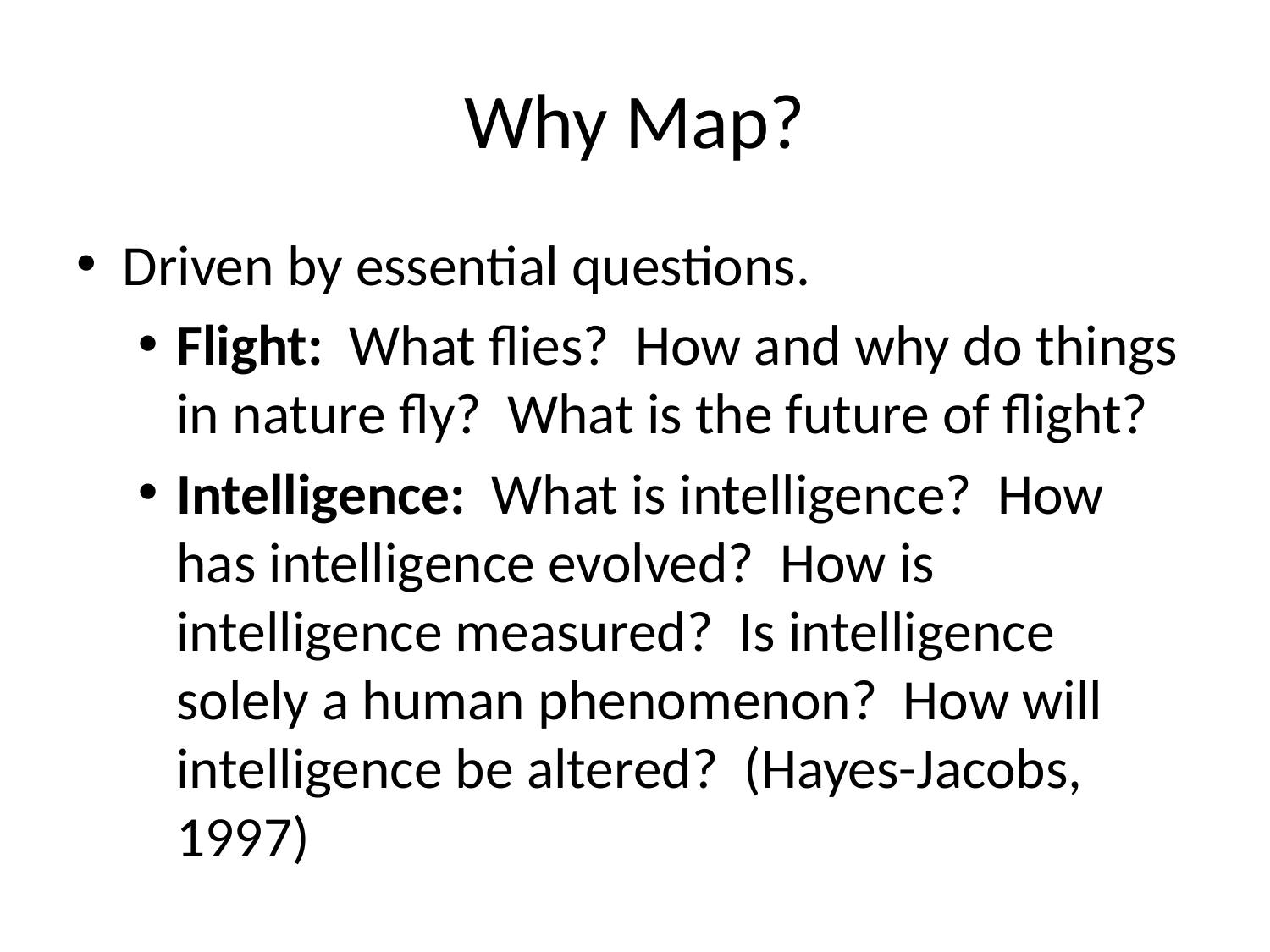

# Why Map?
Driven by essential questions.
Flight:  What flies?  How and why do things in nature fly?  What is the future of flight?
Intelligence:  What is intelligence?  How has intelligence evolved?  How is intelligence measured?  Is intelligence solely a human phenomenon?  How will intelligence be altered?  (Hayes-Jacobs, 1997)